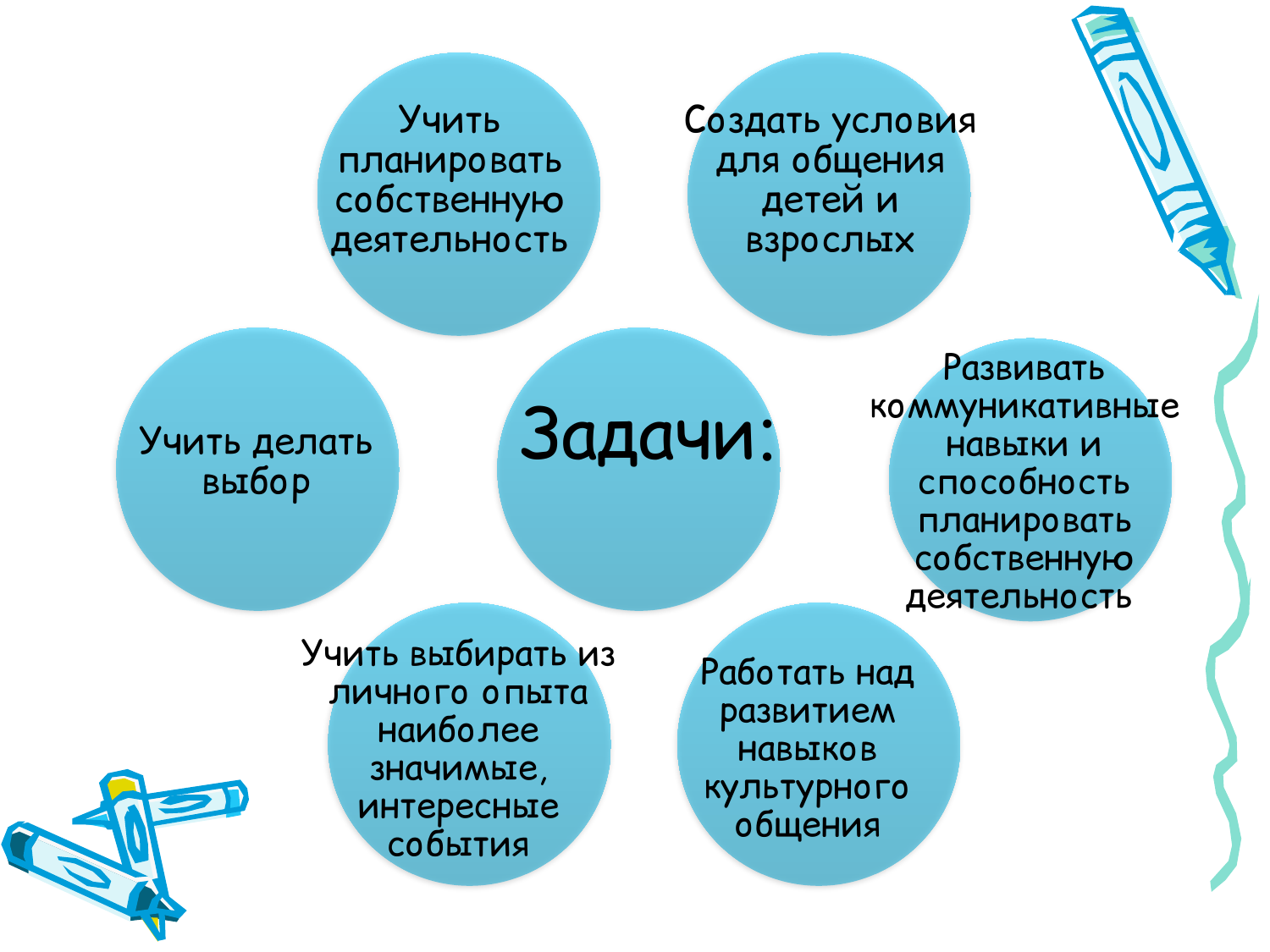

Задачи:
Создать условия для общения детей и взрослых
Развивать коммуникативные навыки и способность планировать собственную деятельность
Работать над развитием навыков культурного общения
Учить выбирать из личного опыта наиболее значимые, интересные события
Учить делать выбор
Учить планировать собственную деятельность